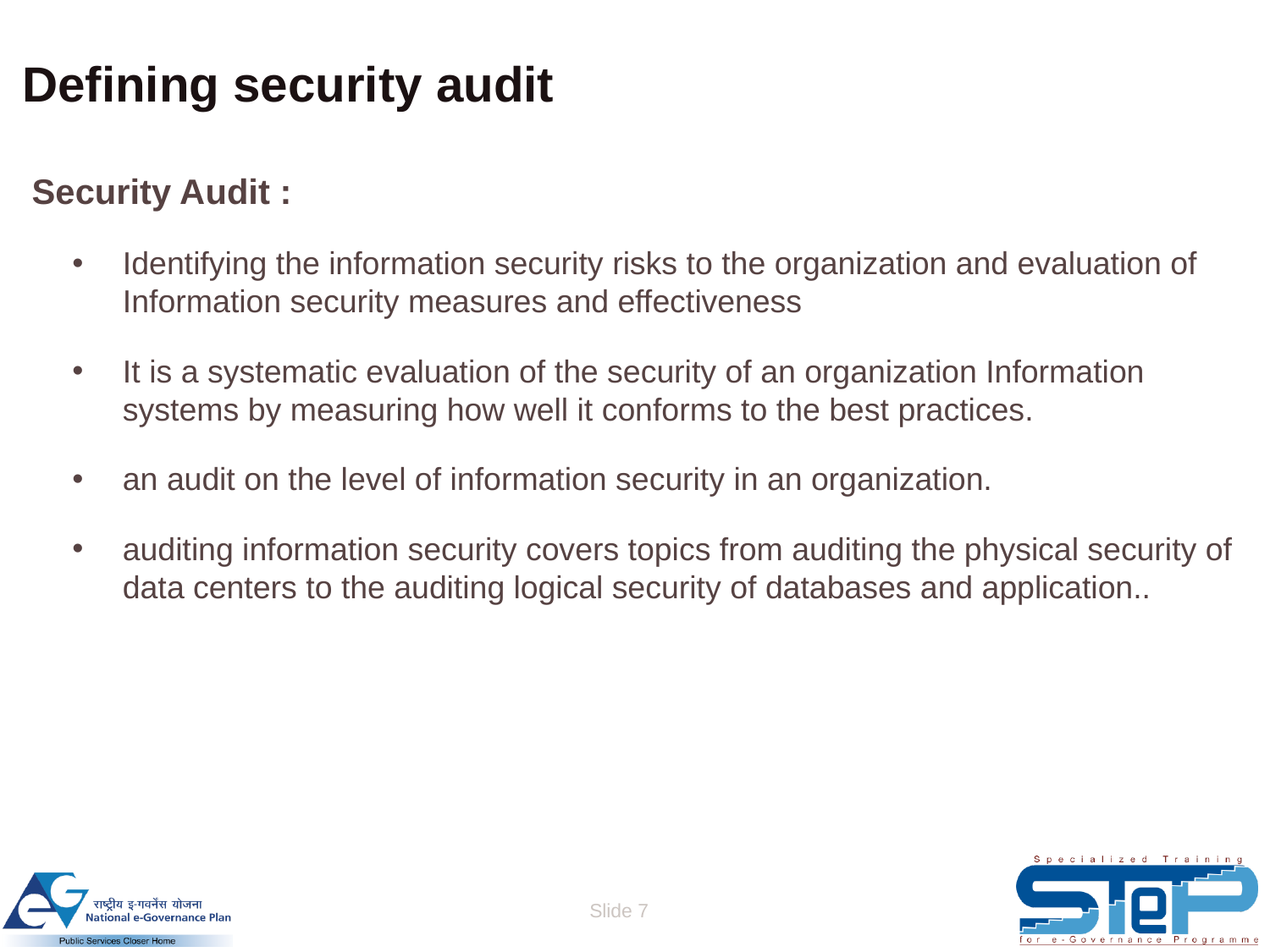

# Defining security audit
 Security Audit :
Identifying the information security risks to the organization and evaluation of Information security measures and effectiveness
It is a systematic evaluation of the security of an organization Information systems by measuring how well it conforms to the best practices.
an audit on the level of information security in an organization.
auditing information security covers topics from auditing the physical security of data centers to the auditing logical security of databases and application..